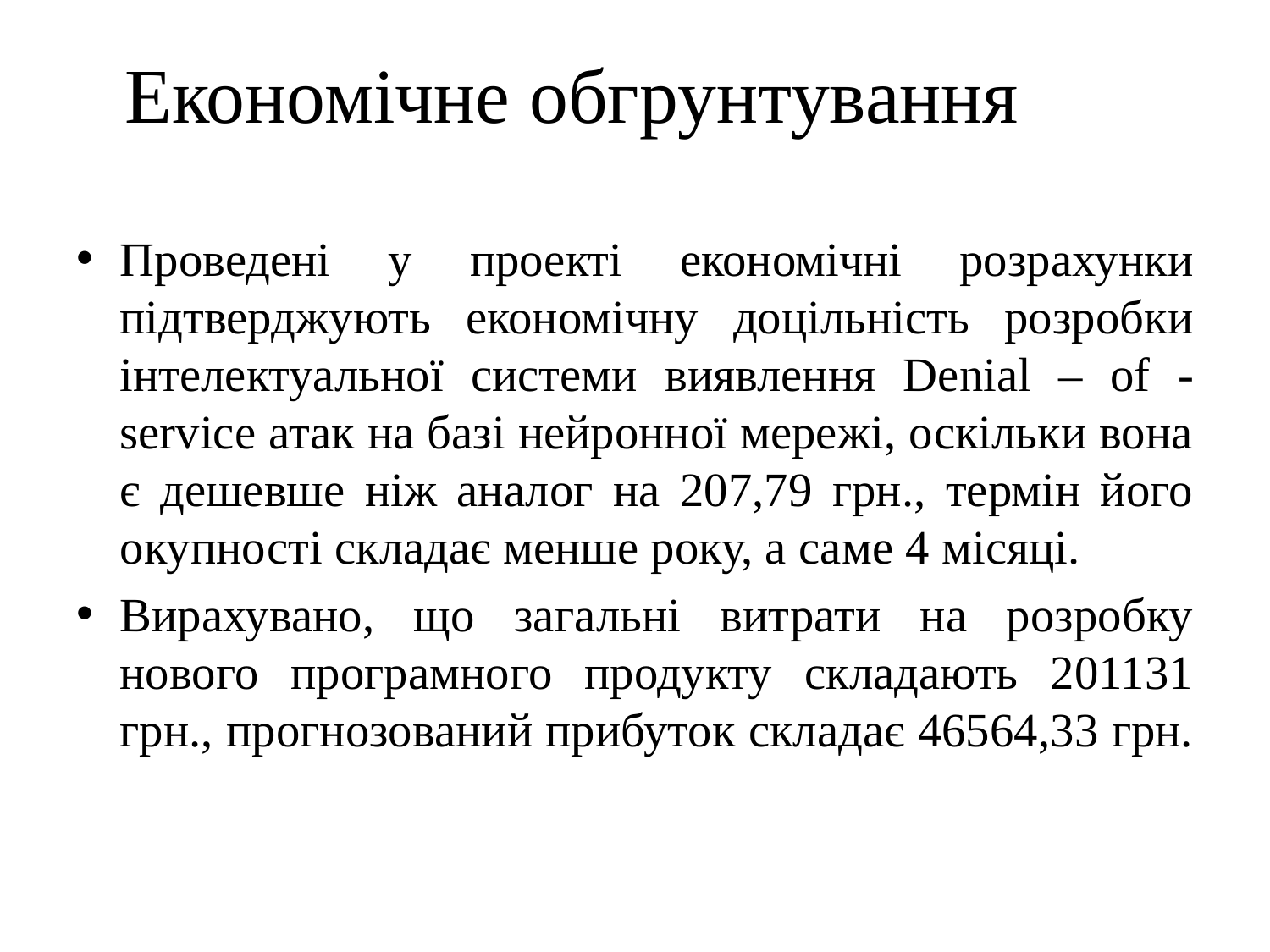

# Економічне обгрунтування
Проведені у проекті економічні розрахунки підтверджують економічну доцільність розробки інтелектуальної системи виявлення Denial – of - service атак на базі нейронної мережі, оскільки вона є дешевше ніж аналог на 207,79 грн., термін його окупності складає менше року, а саме 4 місяці.
Вирахувано, що загальні витрати на розробку нового програмного продукту складають 201131 грн., прогнозований прибуток складає 46564,33 грн.